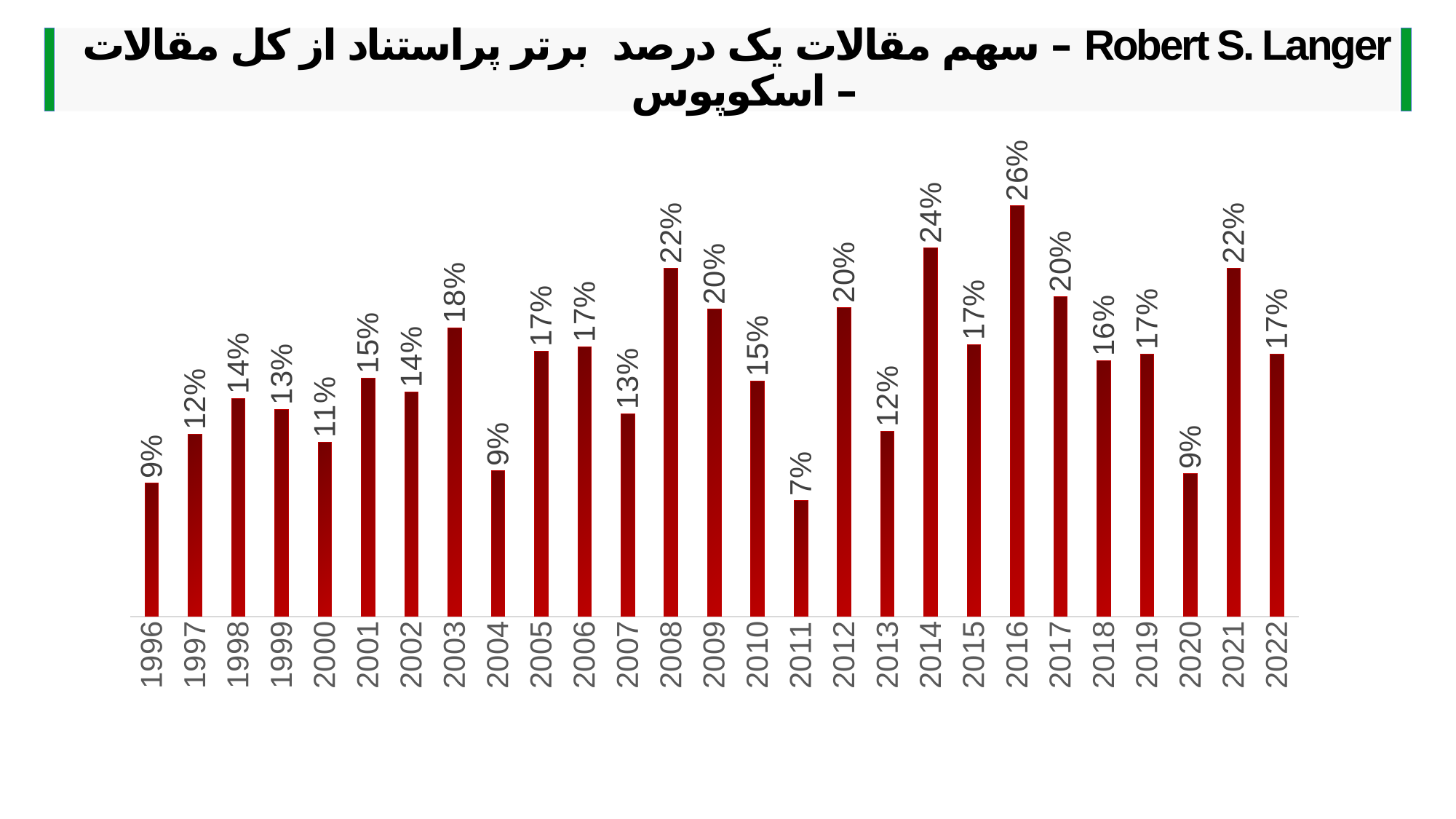

Robert S. Langer – سهم مقالات یک درصد  برتر پراستناد از کل مقالات – اسکوپوس

### Chart

| Category |  |
|---|---|
| 1996 | 0.085 |
| 1997 | 0.116 |
| 1998 | 0.139 |
| 1999 | 0.132 |
| 2000 | 0.111 |
| 2001 | 0.152 |
| 2002 | 0.143 |
| 2003 | 0.184 |
| 2004 | 0.093 |
| 2005 | 0.169 |
| 2006 | 0.172 |
| 2007 | 0.129 |
| 2008 | 0.222 |
| 2009 | 0.196 |
| 2010 | 0.15 |
| 2011 | 0.074 |
| 2012 | 0.197 |
| 2013 | 0.118 |
| 2014 | 0.235 |
| 2015 | 0.173 |
| 2016 | 0.262 |
| 2017 | 0.204 |
| 2018 | 0.163 |
| 2019 | 0.167 |
| 2020 | 0.091 |
| 2021 | 0.222 |
| 2022 | 0.167 |